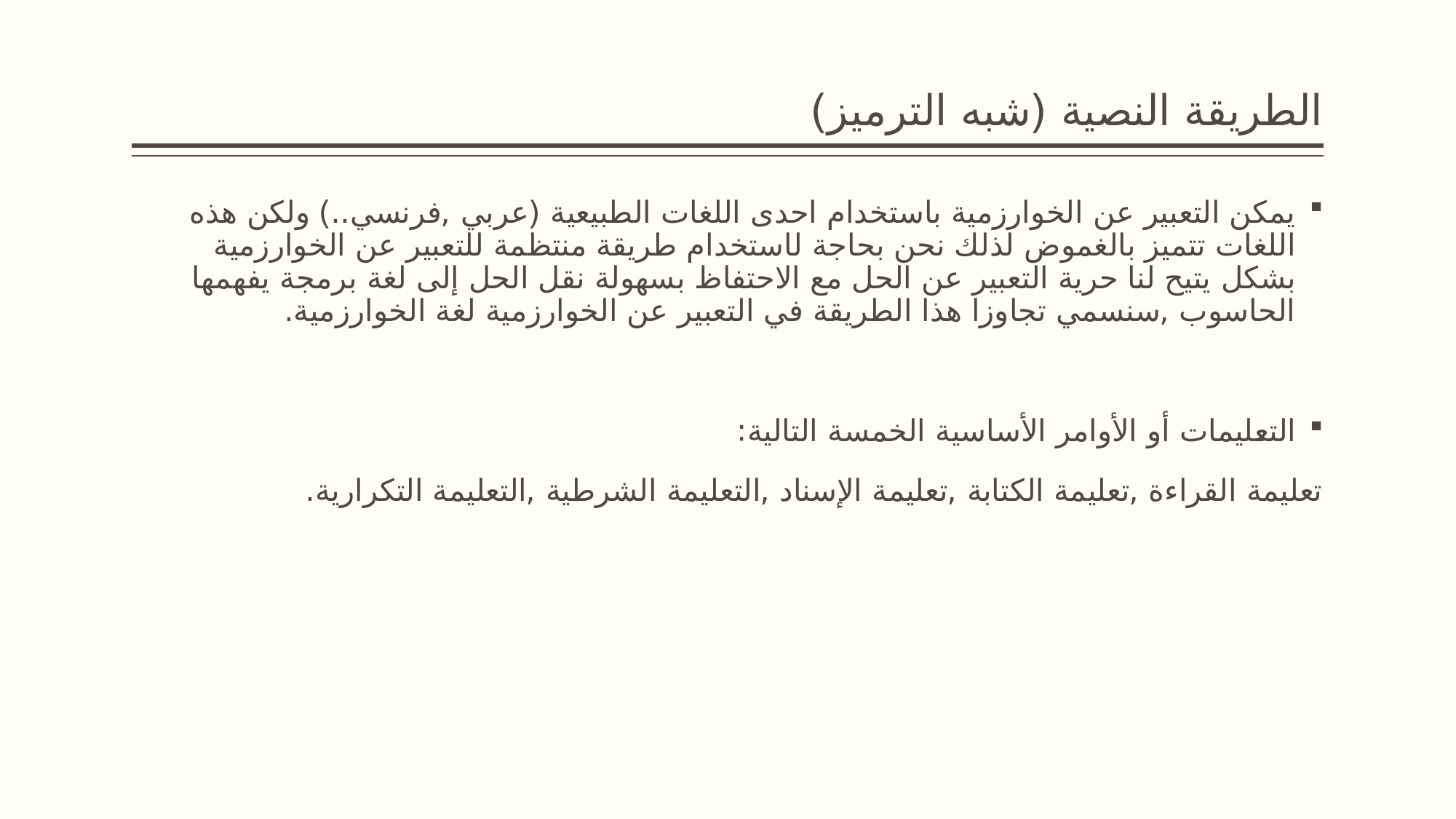

# الطريقة النصية (شبه الترميز)
يمكن التعبير عن الخوارزمية باستخدام احدى اللغات الطبيعية (عربي ,فرنسي..) ولكن هذه اللغات تتميز بالغموض لذلك نحن بحاجة لاستخدام طريقة منتظمة للتعبير عن الخوارزمية بشكل يتيح لنا حرية التعبير عن الحل مع الاحتفاظ بسهولة نقل الحل إلى لغة برمجة يفهمها الحاسوب ,سنسمي تجاوزا هذا الطريقة في التعبير عن الخوارزمية لغة الخوارزمية.

التعليمات أو الأوامر الأساسية الخمسة التالية:
تعليمة القراءة ,تعليمة الكتابة ,تعليمة الإسناد ,التعليمة الشرطية ,التعليمة التكرارية.